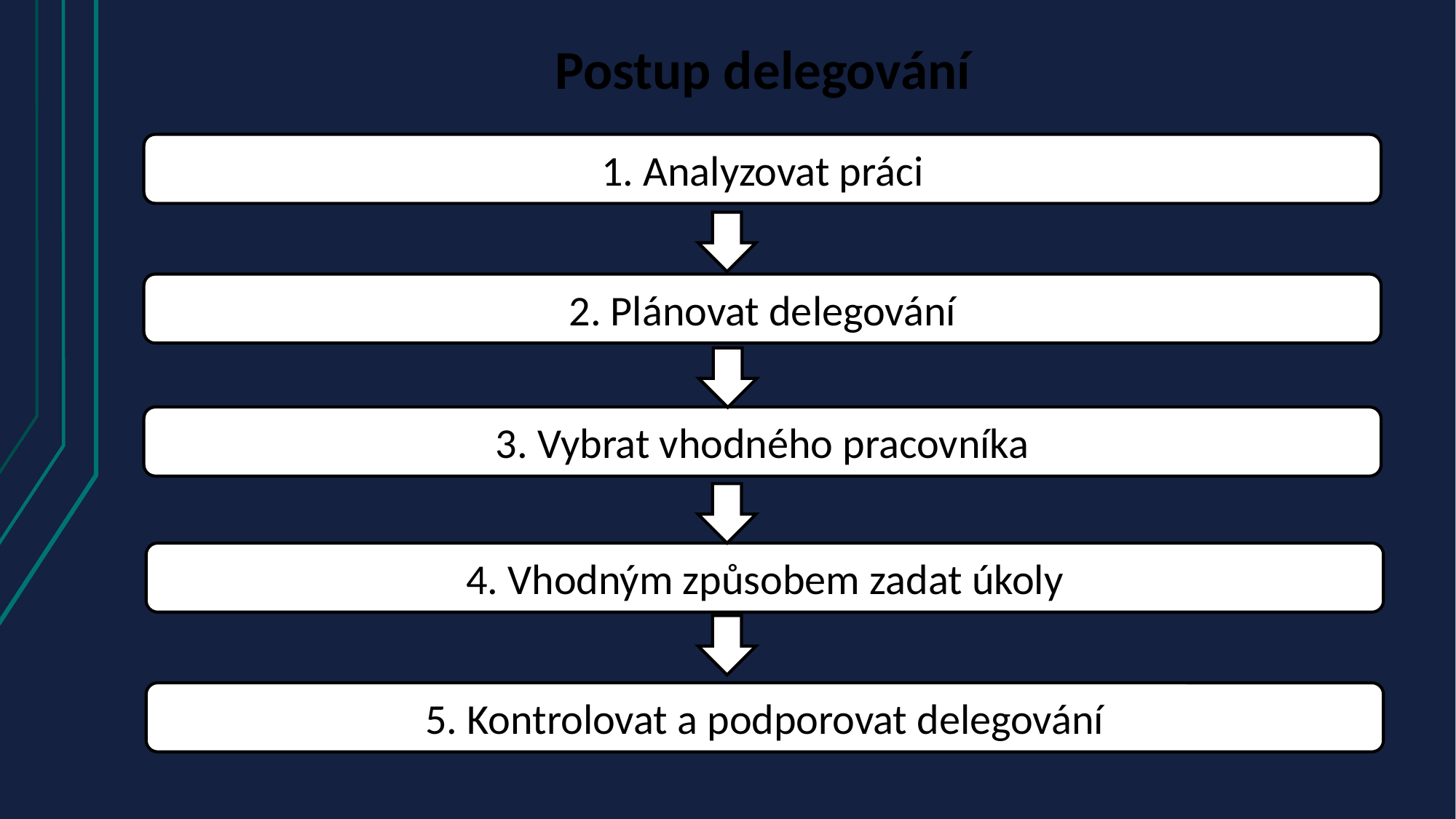

# Postup delegování
1. Analyzovat práci

2. Plánovat delegování

3. Vybrat vhodného pracovníka

4. Vhodným způsobem zadat úkoly

5. Kontrolovat a podporovat delegování